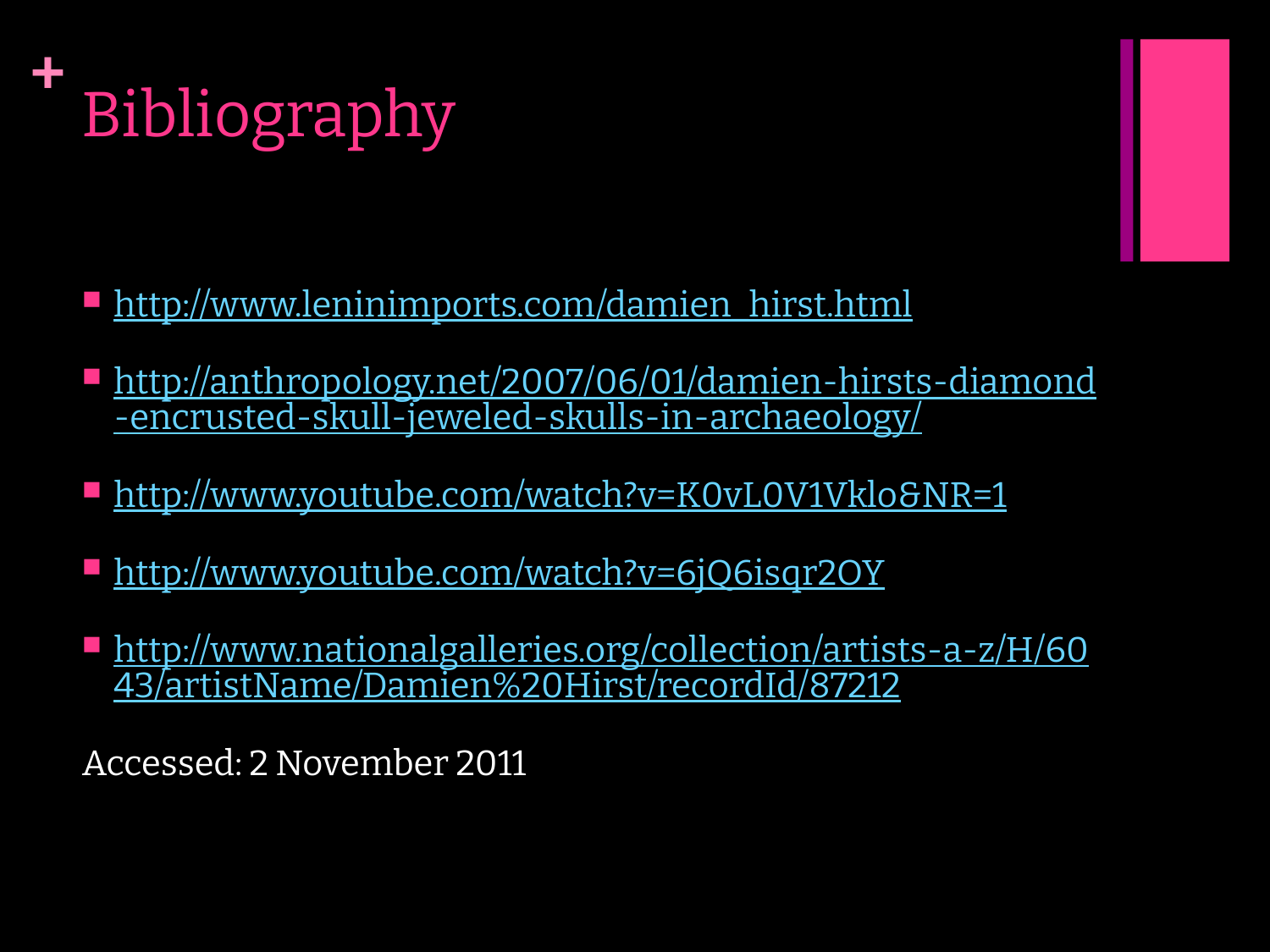

# Bibliography
http://www.leninimports.com/damien_hirst.html
http://anthropology.net/2007/06/01/damien-hirsts-diamond-encrusted-skull-jeweled-skulls-in-archaeology/
http://www.youtube.com/watch?v=K0vL0V1Vklo&NR=1
http://www.youtube.com/watch?v=6jQ6isqr2OY
http://www.nationalgalleries.org/collection/artists-a-z/H/6043/artistName/Damien%20Hirst/recordId/87212
Accessed: 2 November 2011